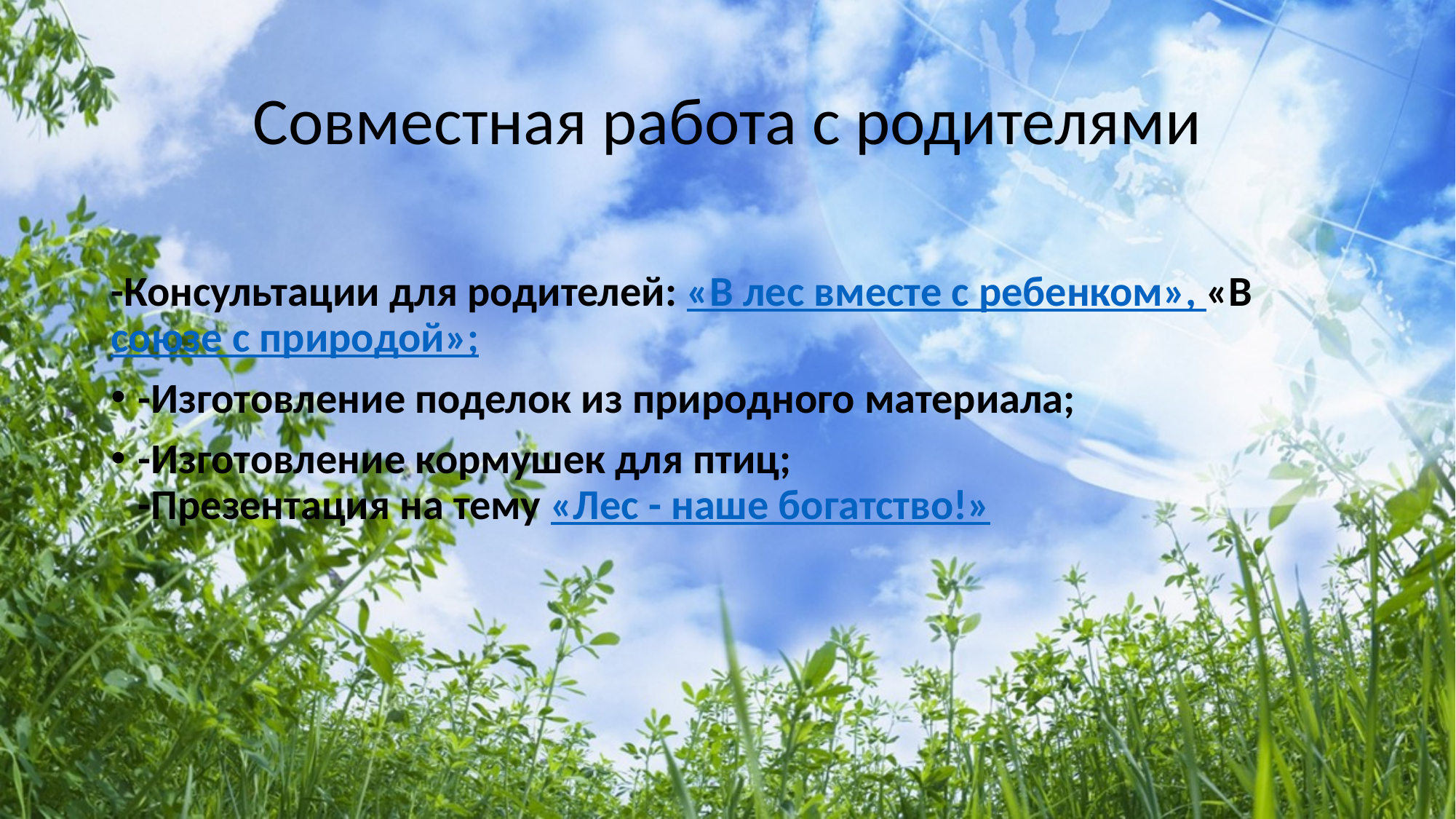

# Совместная работа с родителями
-Консультации для родителей: «В лес вместе с ребенком», «В союзе с природой»;
-Изготовление поделок из природного материала;
-Изготовление кормушек для птиц;
-Презентация на тему «Лес - наше богатство!»